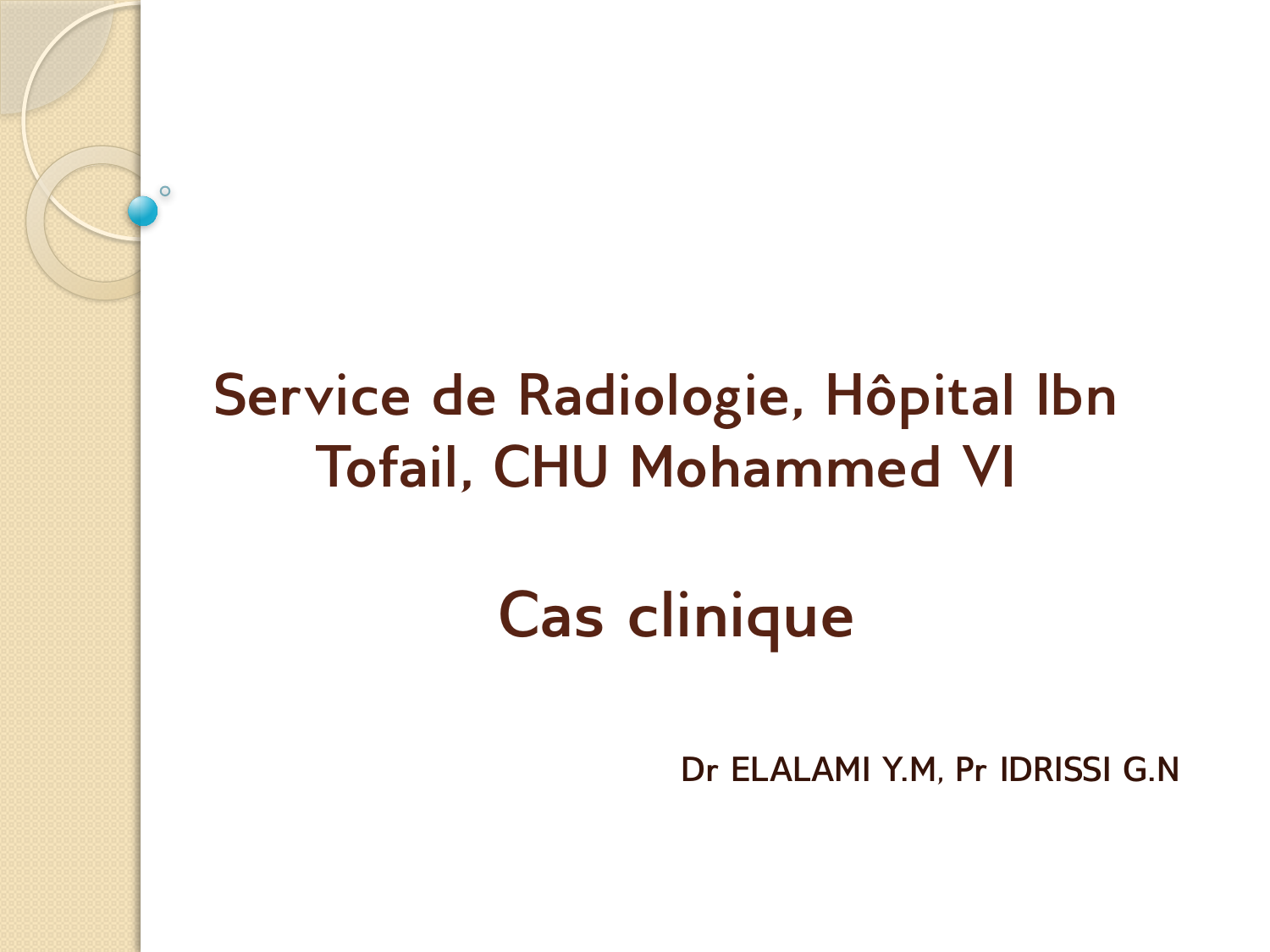

# Service de Radiologie, Hôpital Ibn Tofail, CHU Mohammed VI Cas clinique
 Dr ELALAMI Y.M, Pr IDRISSI G.N